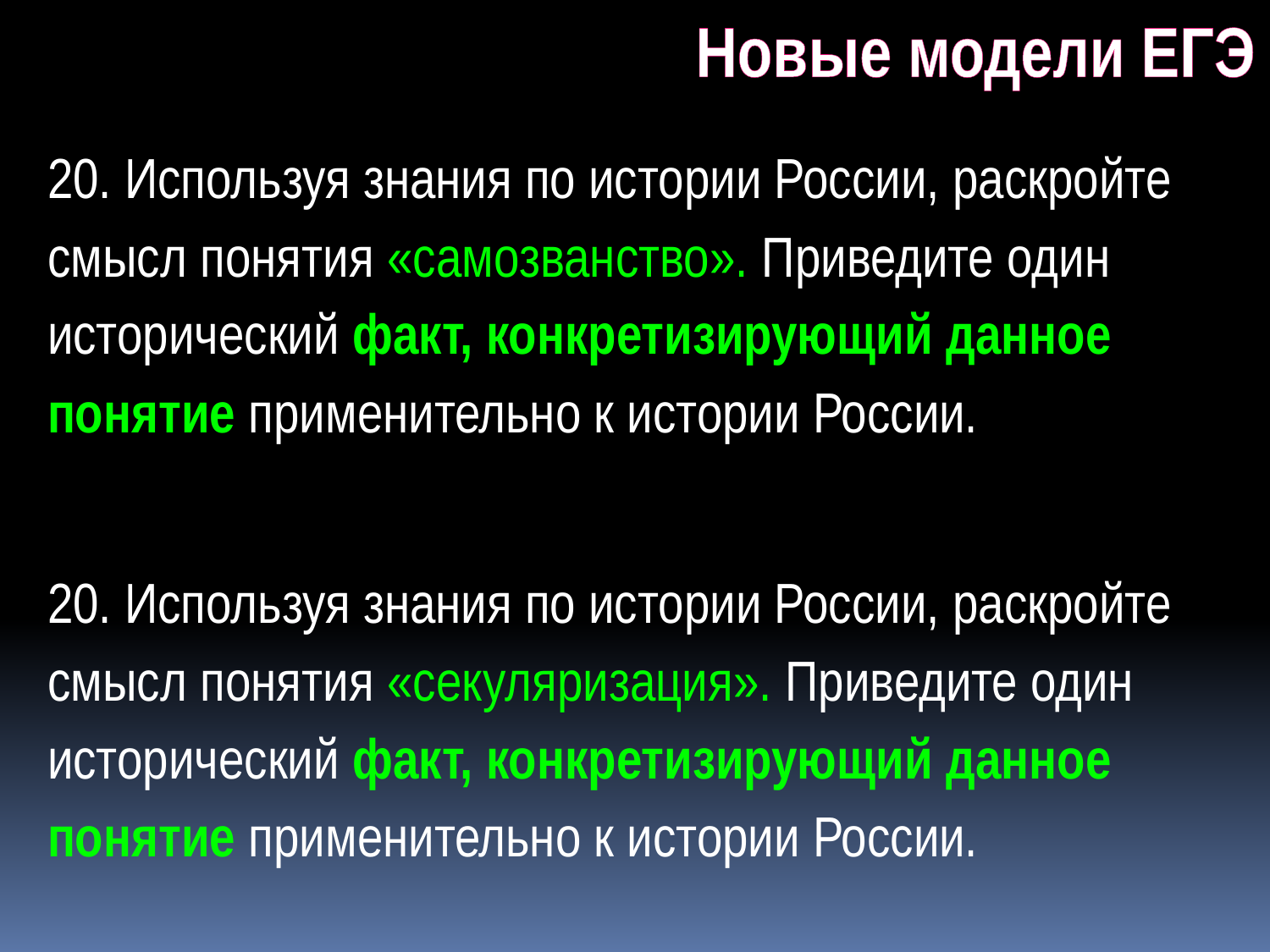

Новые модели ЕГЭ
20. Используя знания по истории России, раскройте смысл понятия «самозванство». Приведите один исторический факт, конкретизирующий данное понятие применительно к истории России.

20. Используя знания по истории России, раскройте смысл понятия «секуляризация». Приведите один исторический факт, конкретизирующий данное понятие применительно к истории России.